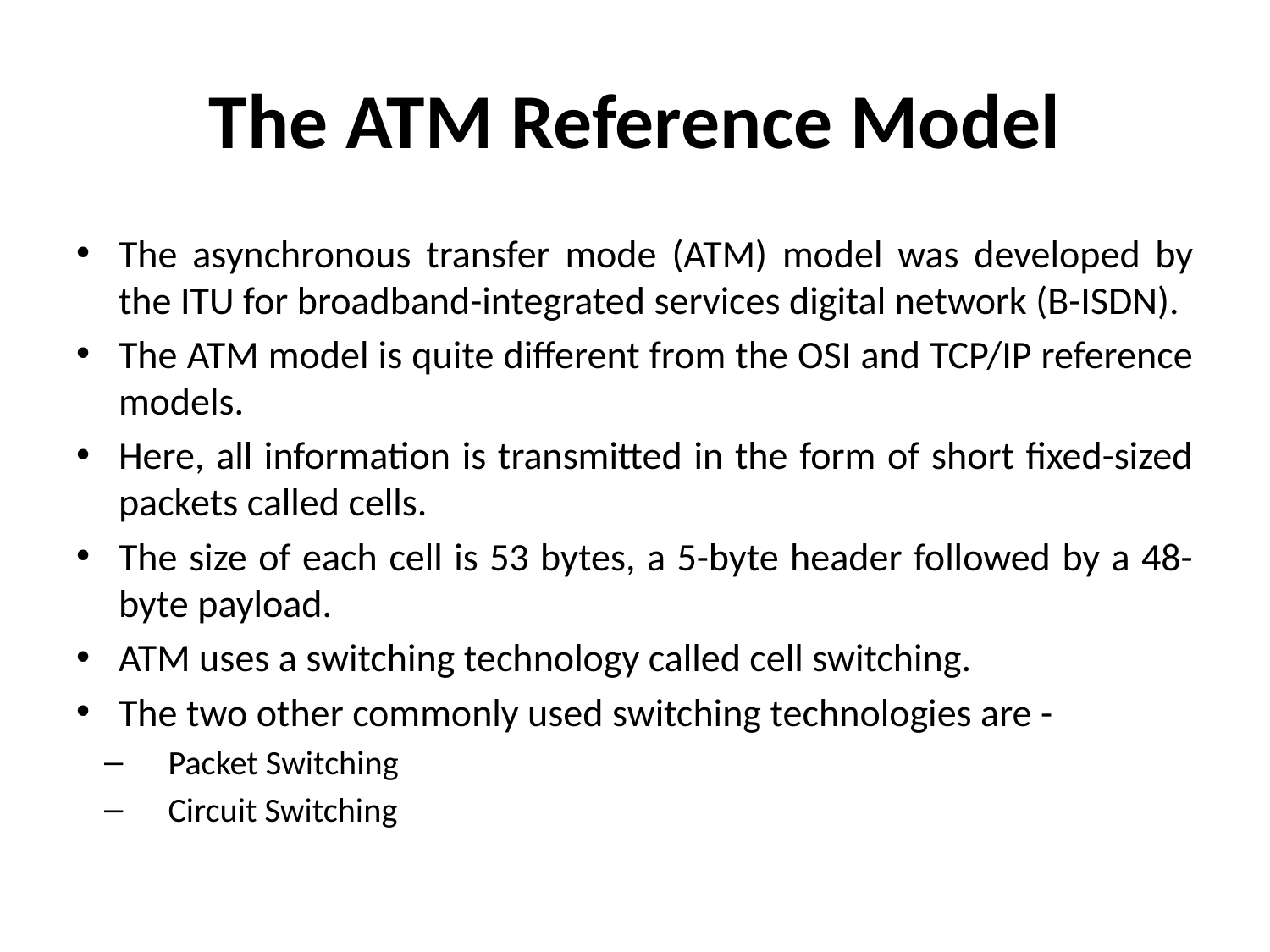

# The ATM Reference Model
The asynchronous transfer mode (ATM) model was developed by the ITU for broadband-integrated services digital network (B-ISDN).
The ATM model is quite different from the OSI and TCP/IP reference models.
Here, all information is transmitted in the form of short fixed-sized packets called cells.
The size of each cell is 53 bytes, a 5-byte header followed by a 48- byte payload.
ATM uses a switching technology called cell switching.
The two other commonly used switching technologies are -
Packet Switching
Circuit Switching